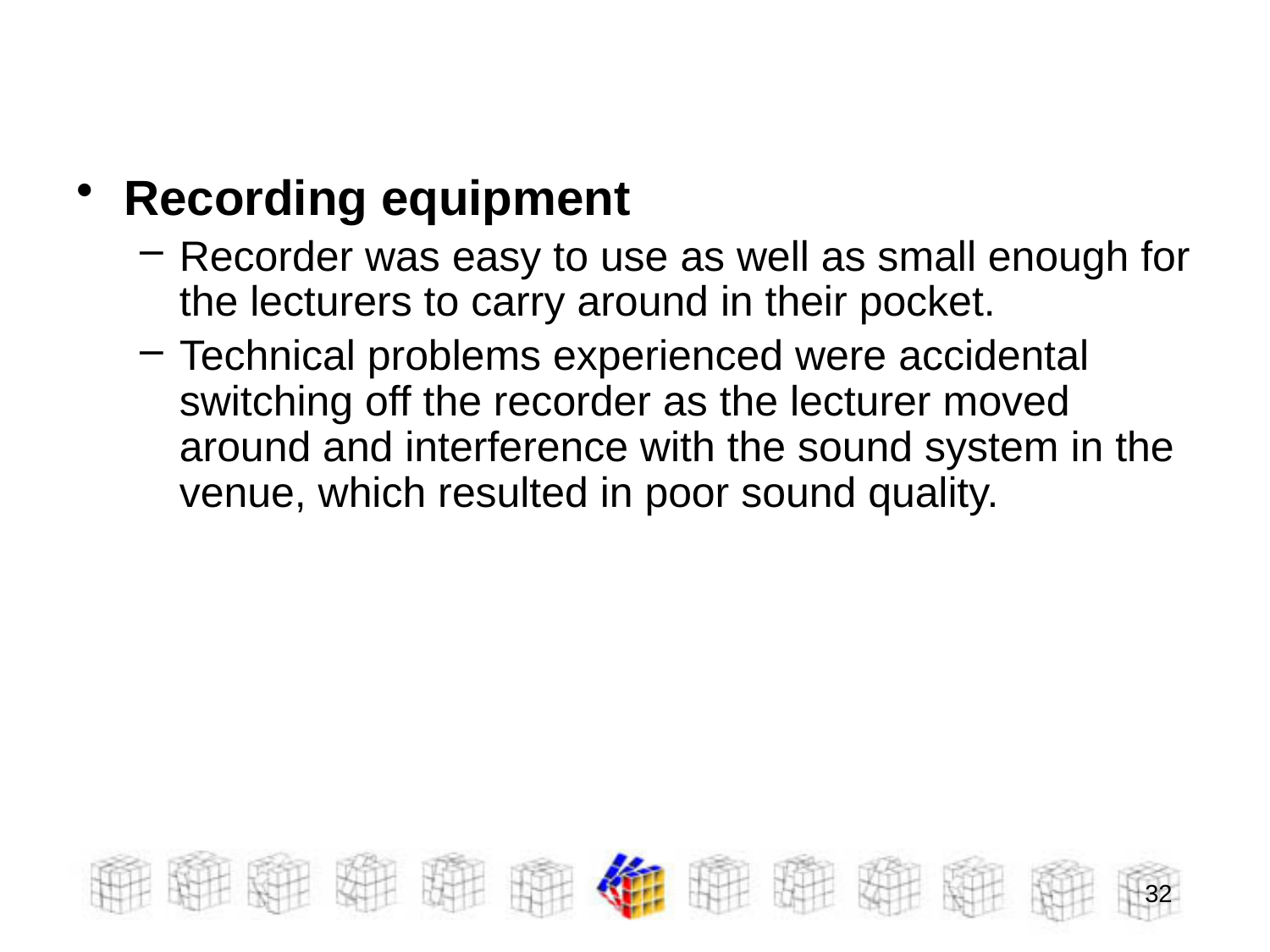

Recording equipment
Recorder was easy to use as well as small enough for the lecturers to carry around in their pocket.
Technical problems experienced were accidental switching off the recorder as the lecturer moved around and interference with the sound system in the venue, which resulted in poor sound quality.
32